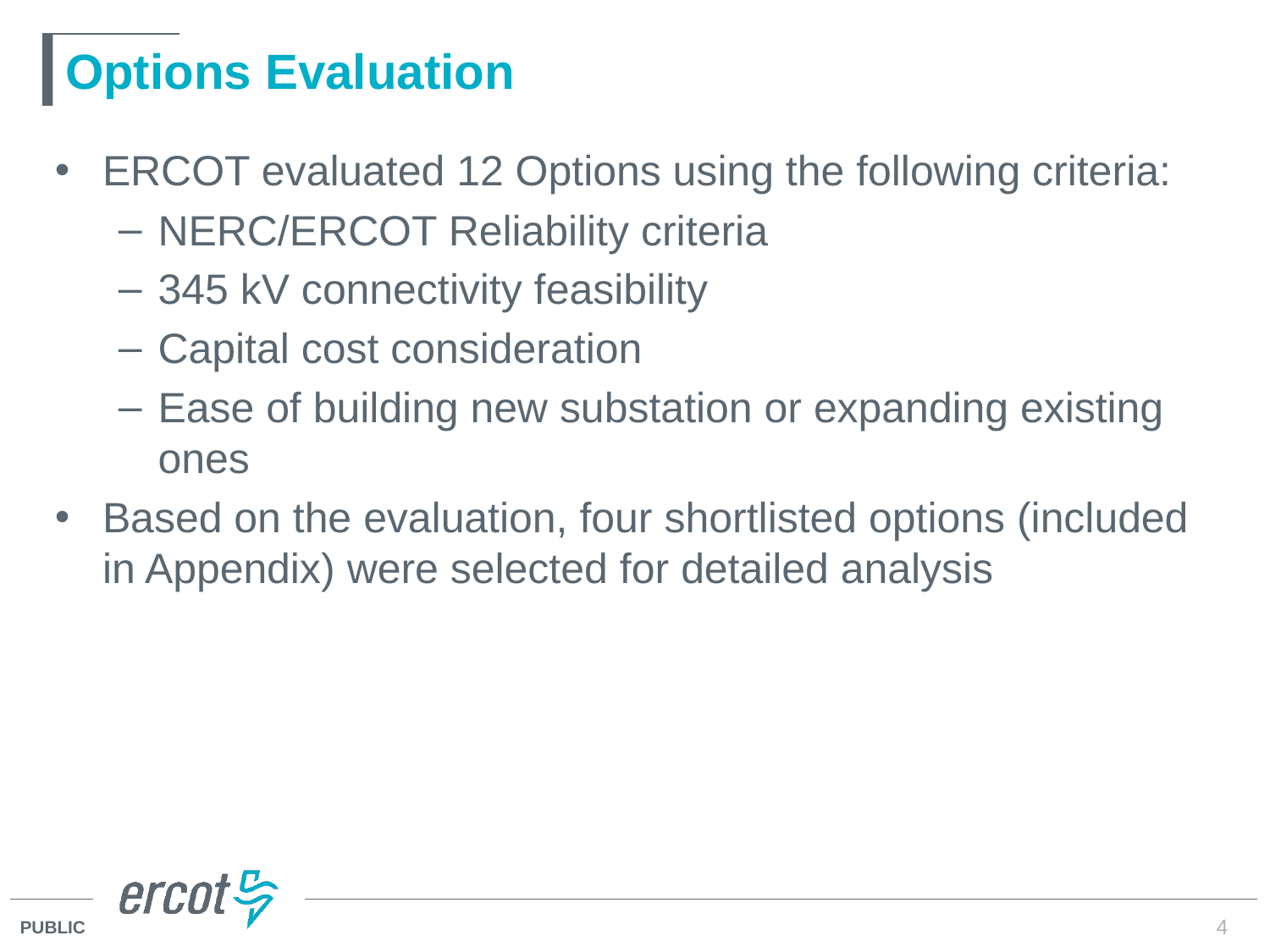

# Options Evaluation
ERCOT evaluated 12 Options using the following criteria:
NERC/ERCOT Reliability criteria
345 kV connectivity feasibility
Capital cost consideration
Ease of building new substation or expanding existing ones
Based on the evaluation, four shortlisted options (included in Appendix) were selected for detailed analysis
4